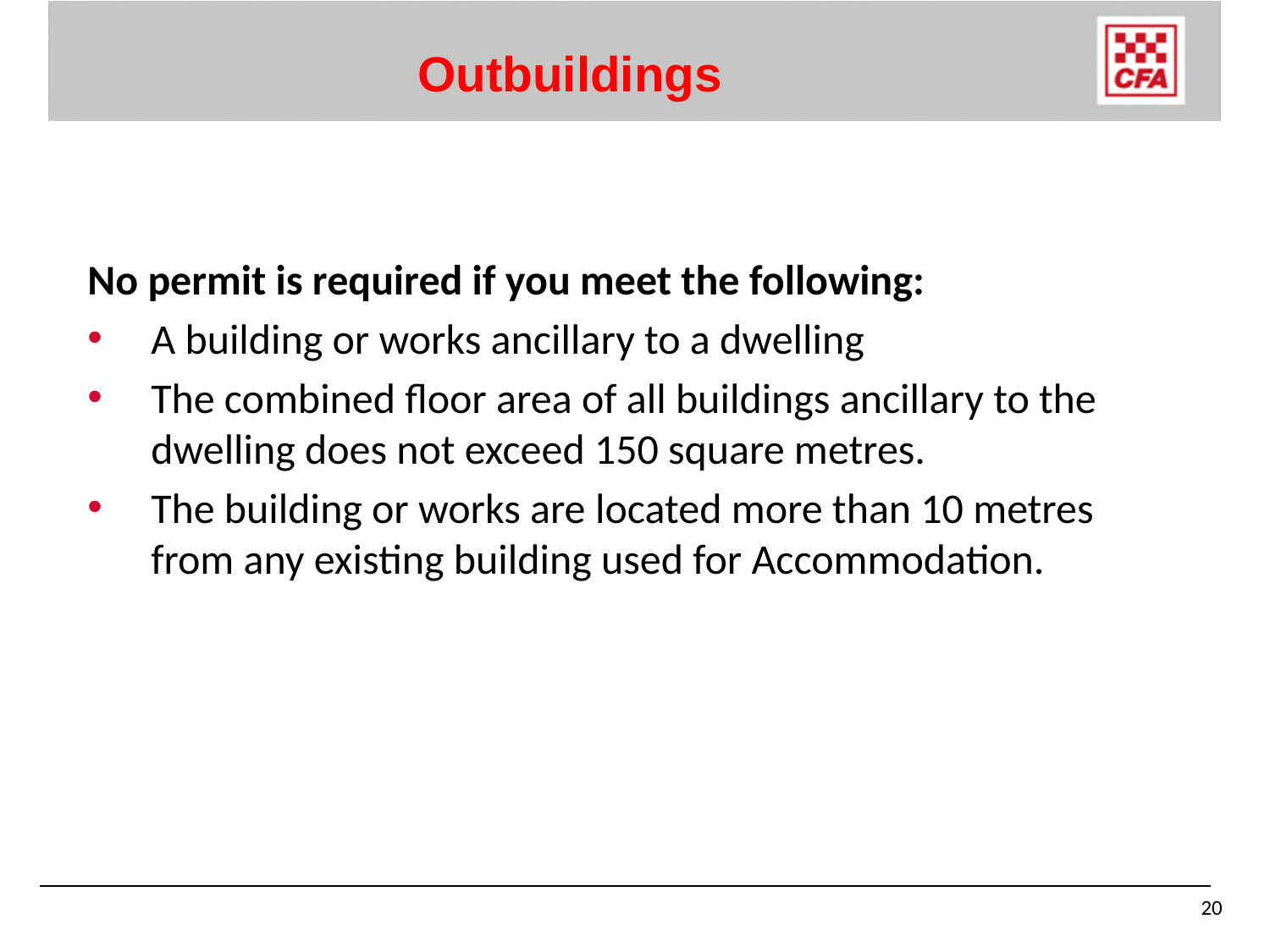

# Outbuildings
No permit is required if you meet the following:
A building or works ancillary to a dwelling
The combined floor area of all buildings ancillary to the dwelling does not exceed 150 square metres.
The building or works are located more than 10 metres from any existing building used for Accommodation.